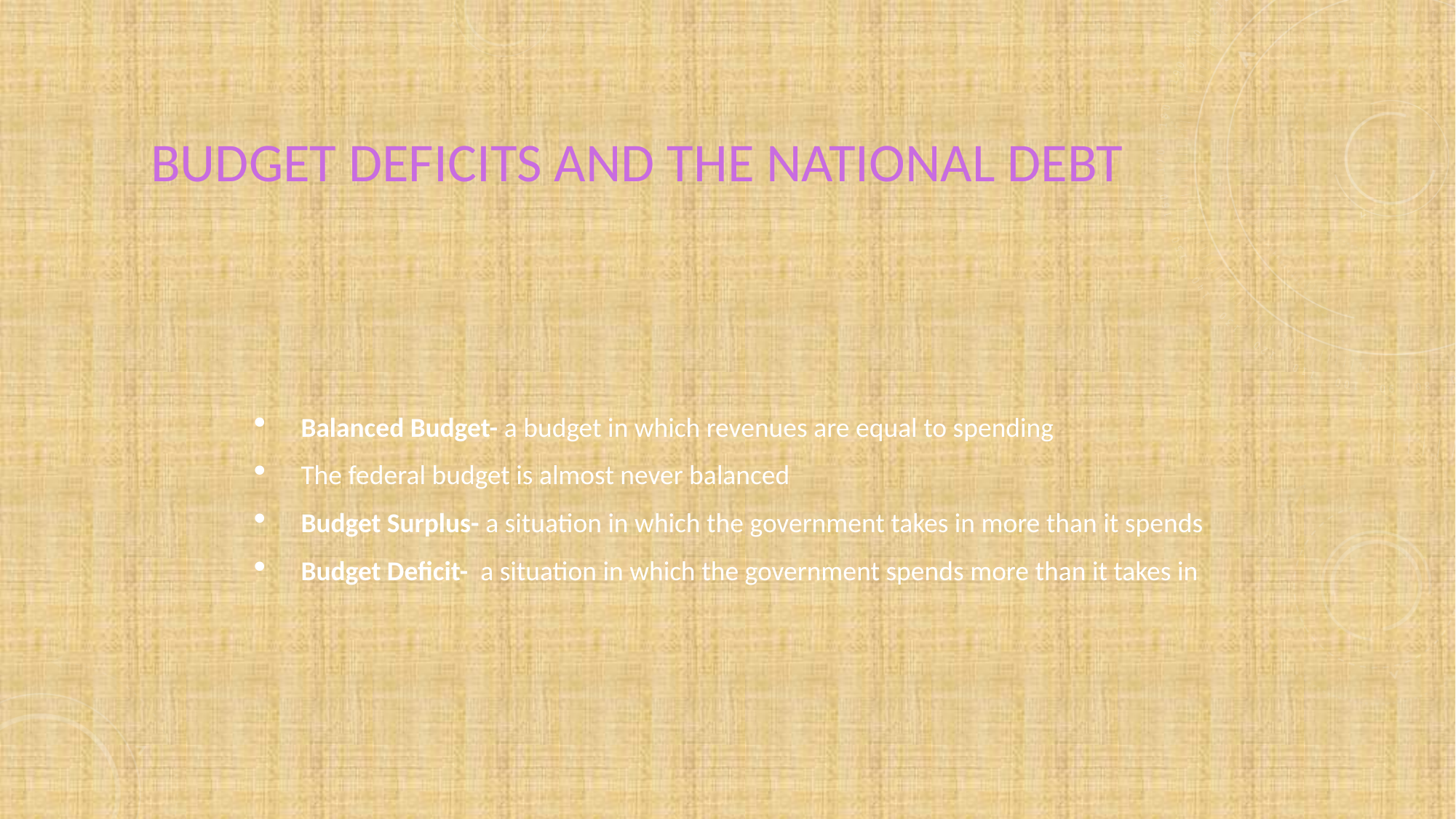

# Budget Deficits and the National Debt
Balanced Budget- a budget in which revenues are equal to spending
The federal budget is almost never balanced
Budget Surplus- a situation in which the government takes in more than it spends
Budget Deficit-  a situation in which the government spends more than it takes in